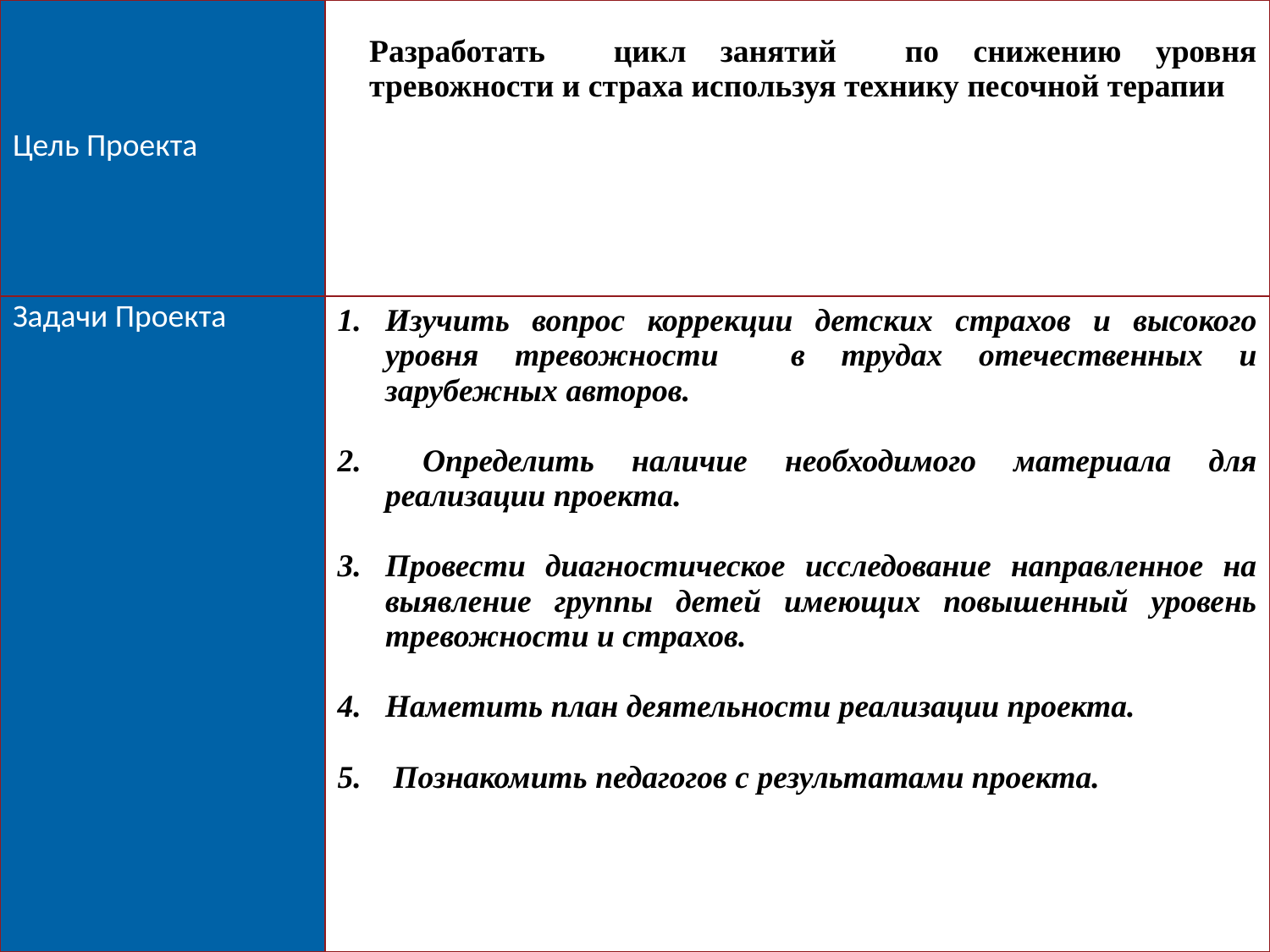

| Цель Проекта | Разработать цикл занятий по снижению уровня тревожности и страха используя технику песочной терапии |
| --- | --- |
| Задачи Проекта | Изучить вопрос коррекции детских страхов и высокого уровня тревожности в трудах отечественных и зарубежных авторов. Определить наличие необходимого материала для реализации проекта. Провести диагностическое исследование направленное на выявление группы детей имеющих повышенный уровень тревожности и страхов. Наметить план деятельности реализации проекта. Познакомить педагогов с результатами проекта. |
4